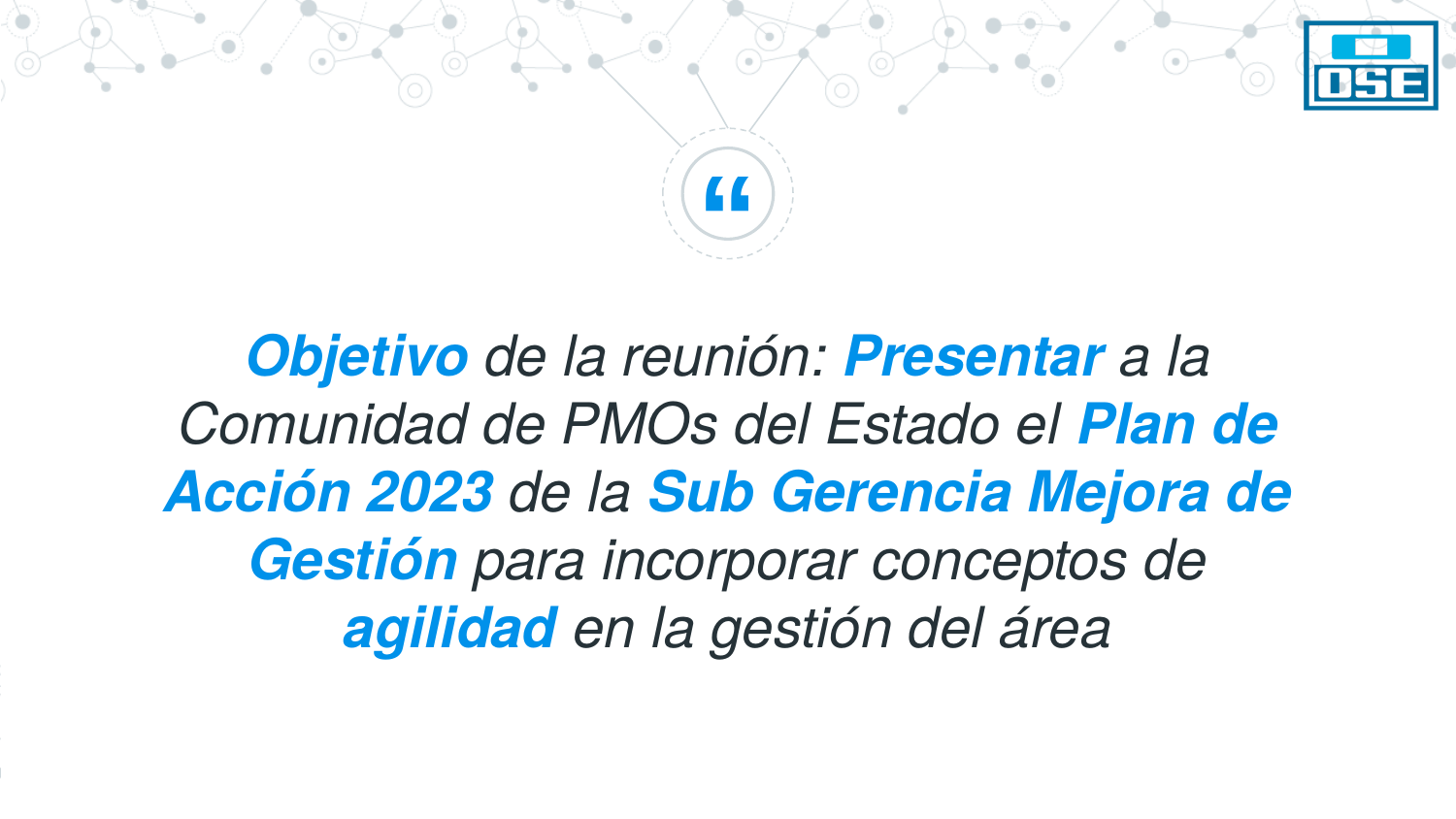

Objetivo de la reunión: Presentar a la Comunidad de PMOs del Estado el Plan de Acción 2023 de la Sub Gerencia Mejora de Gestión para incorporar conceptos de agilidad en la gestión del área